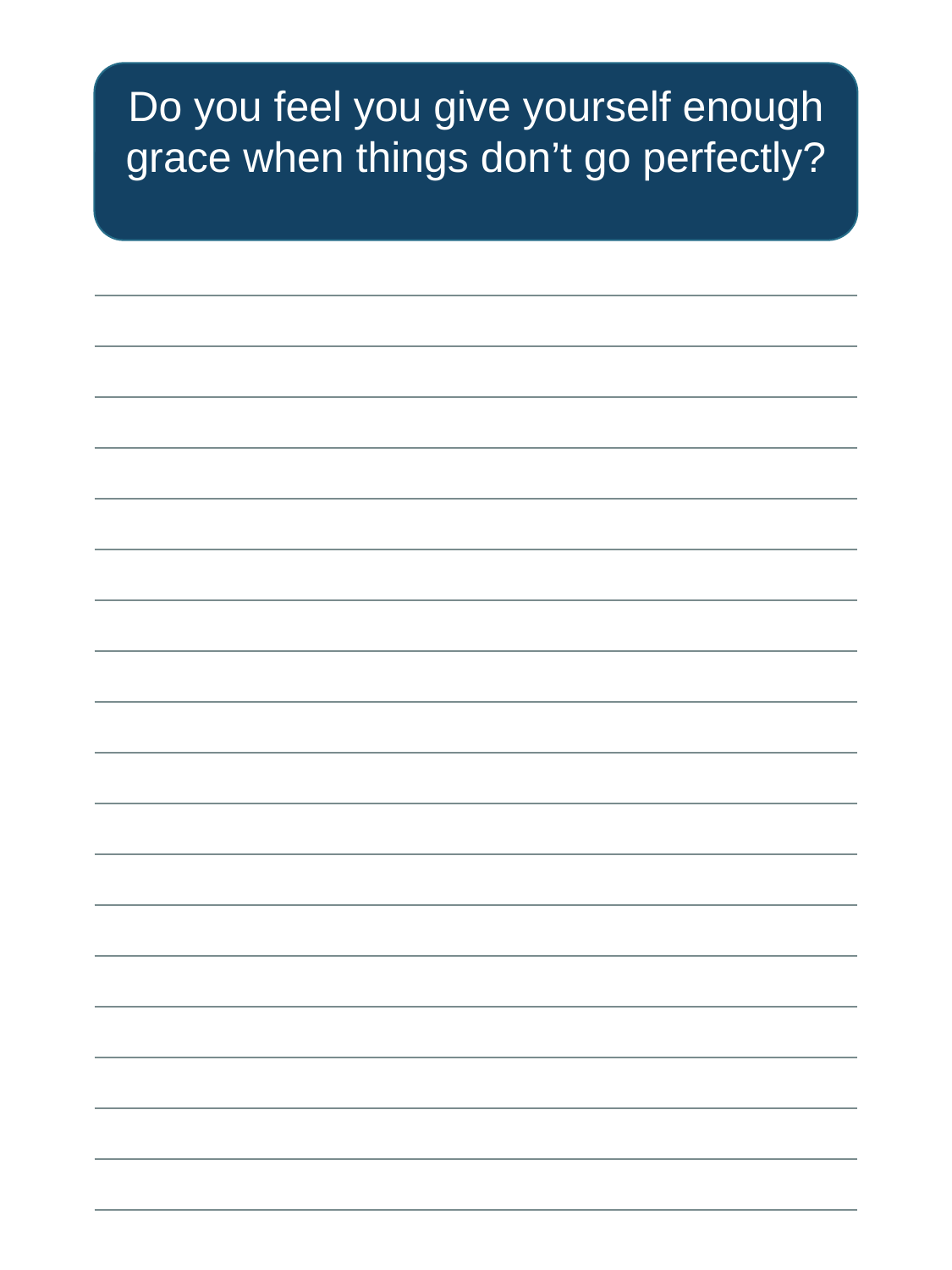

Do you feel you give yourself enough grace when things don’t go perfectly?
|  |
| --- |
|  |
|  |
|  |
|  |
|  |
|  |
|  |
|  |
|  |
|  |
|  |
|  |
|  |
|  |
|  |
|  |
|  |